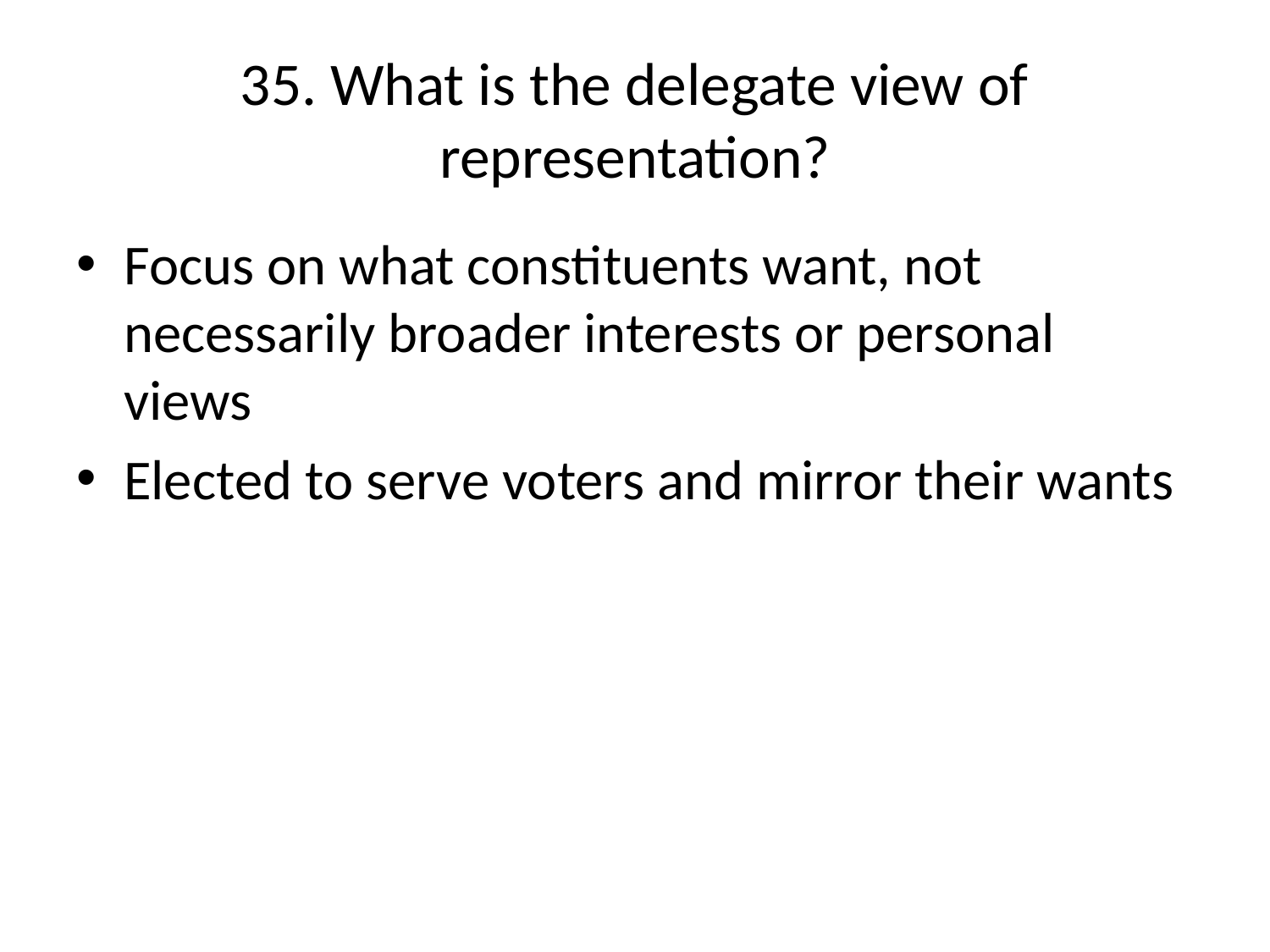

# 35. What is the delegate view of representation?
Focus on what constituents want, not necessarily broader interests or personal views
Elected to serve voters and mirror their wants